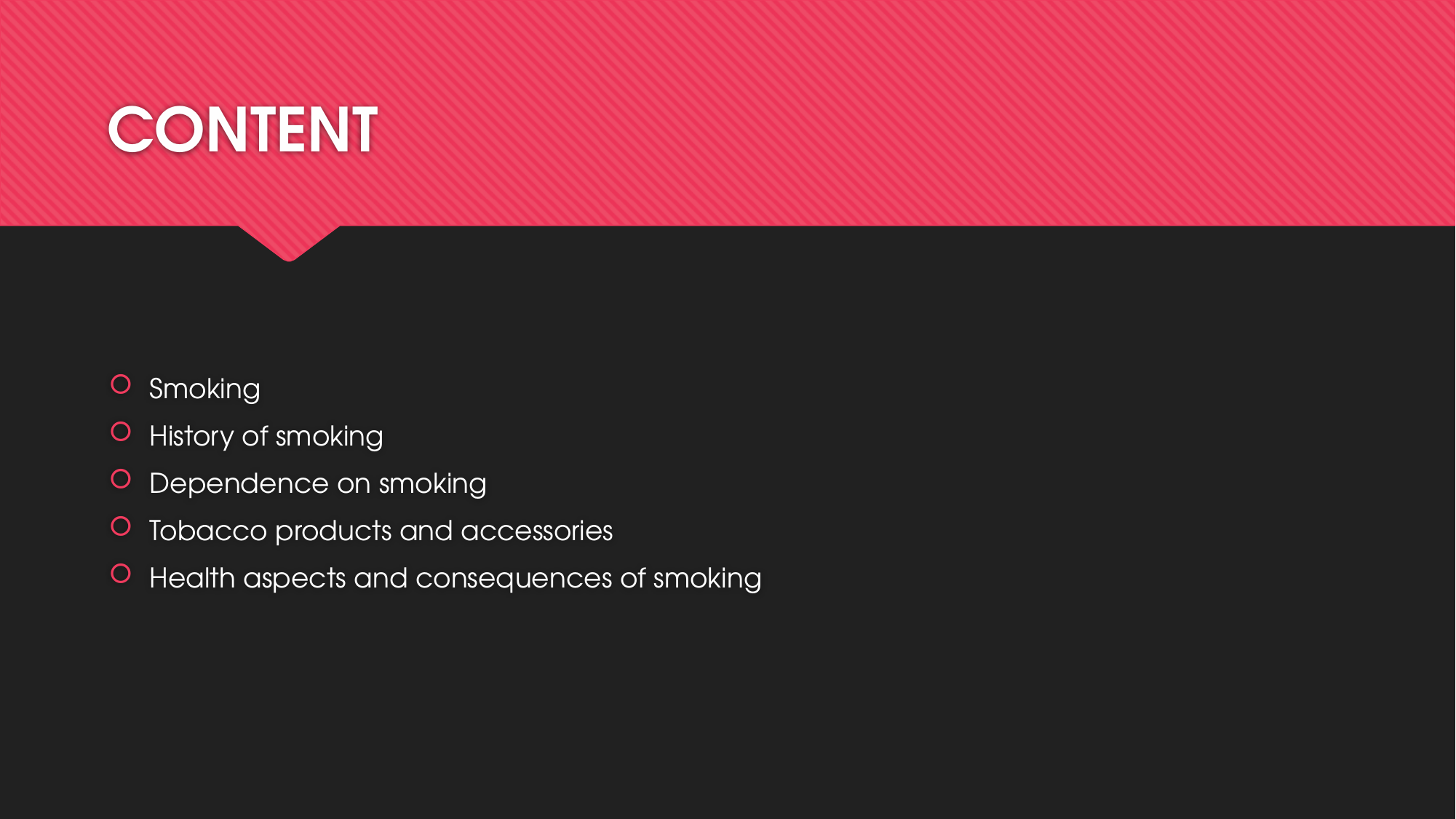

# CONTENT
Smoking
History of smoking
Dependence on smoking
Tobacco products and accessories
Health aspects and consequences of smoking